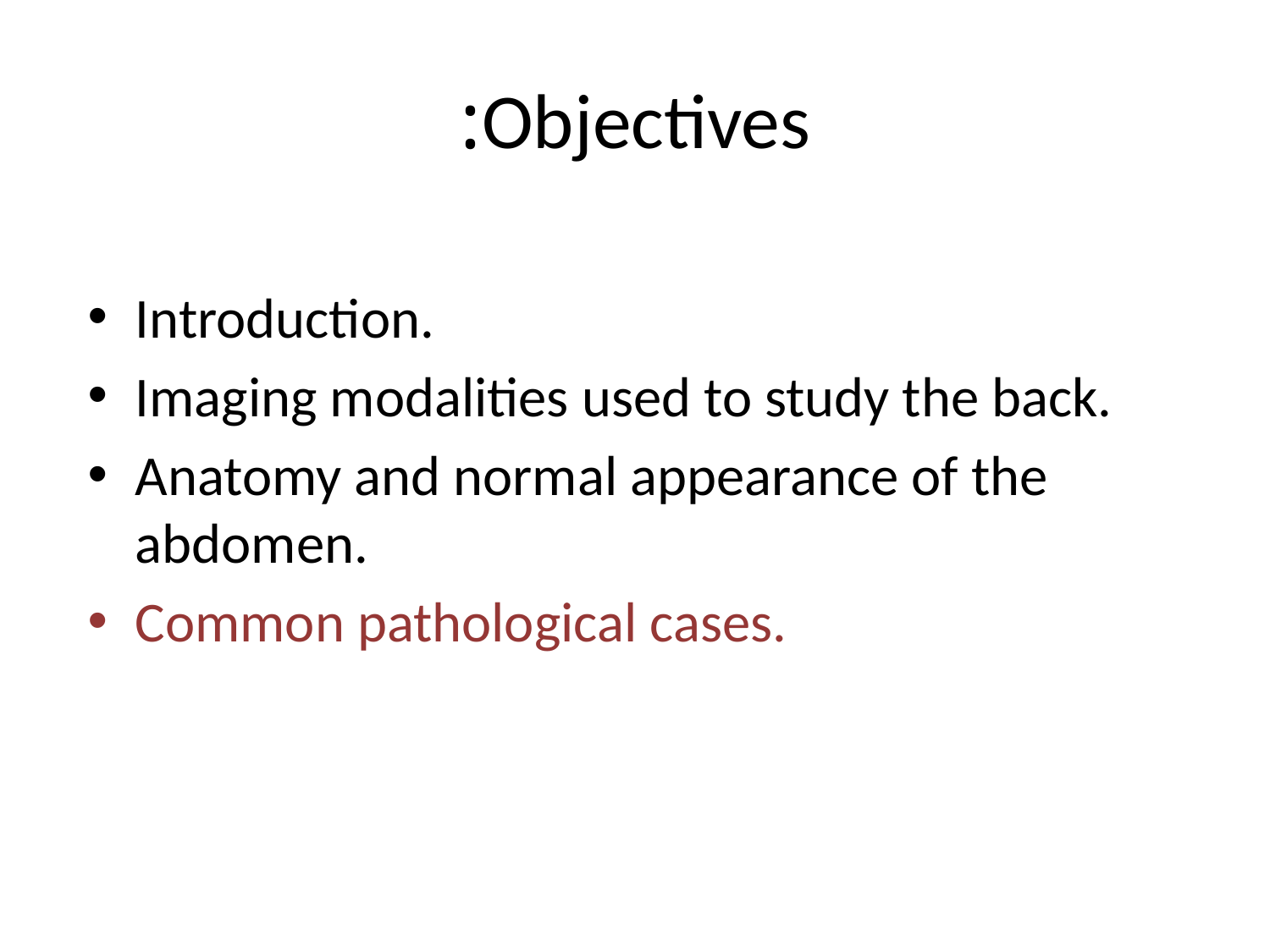

# Objectives:
Introduction.
Imaging modalities used to study the back.
Anatomy and normal appearance of the abdomen.
Common pathological cases.